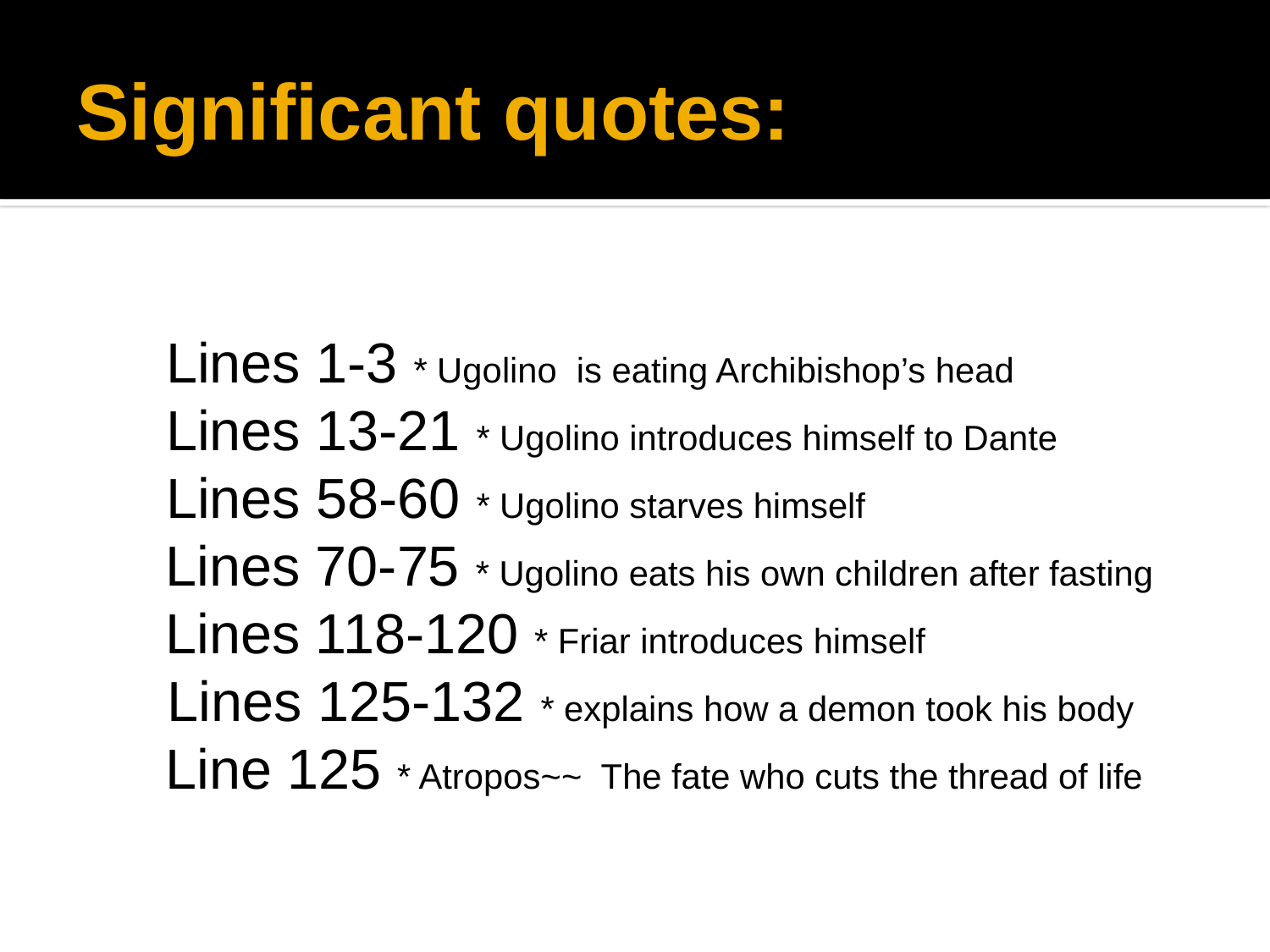

# Significant quotes:

     Lines 1-3 * Ugolino  is eating Archibishop’s head
     Lines 13-21 * Ugolino introduces himself to Dante
     Lines 58-60 * Ugolino starves himself
        Lines 70-75 * Ugolino eats his own children after fasting
        Lines 118-120 * Friar introduces himself
       Lines 125-132 * explains how a demon took his body
        Line 125 * Atropos~~  The fate who cuts the thread of life